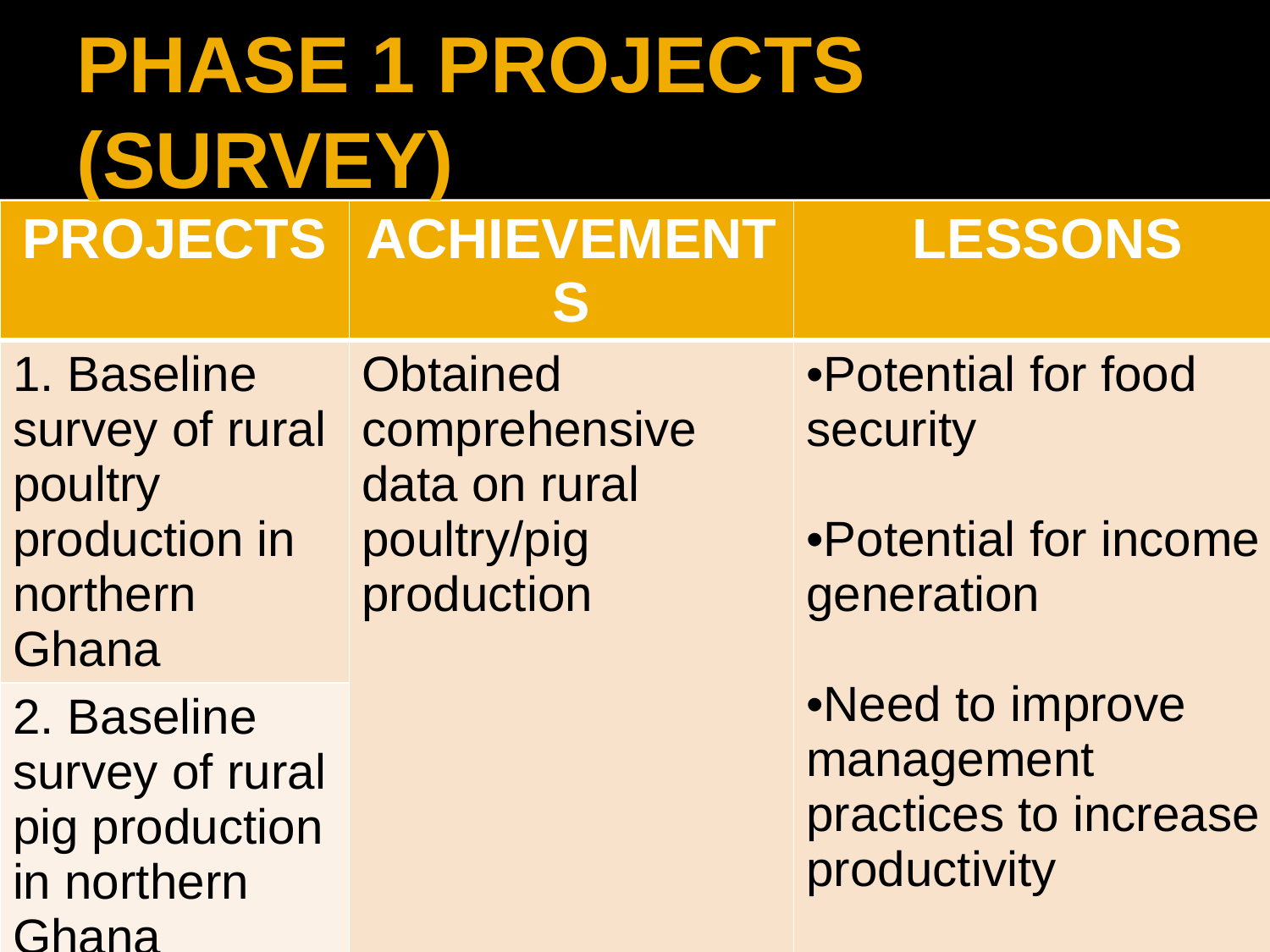

# PHASE 1 PROJECTS (SURVEY)
| PROJECTS | ACHIEVEMENTS | LESSONS |
| --- | --- | --- |
| 1. Baseline survey of rural poultry production in northern Ghana | Obtained comprehensive data on rural poultry/pig production | Potential for food security Potential for income generation Need to improve management practices to increase productivity |
| 2. Baseline survey of rural pig production in northern Ghana |  |  |